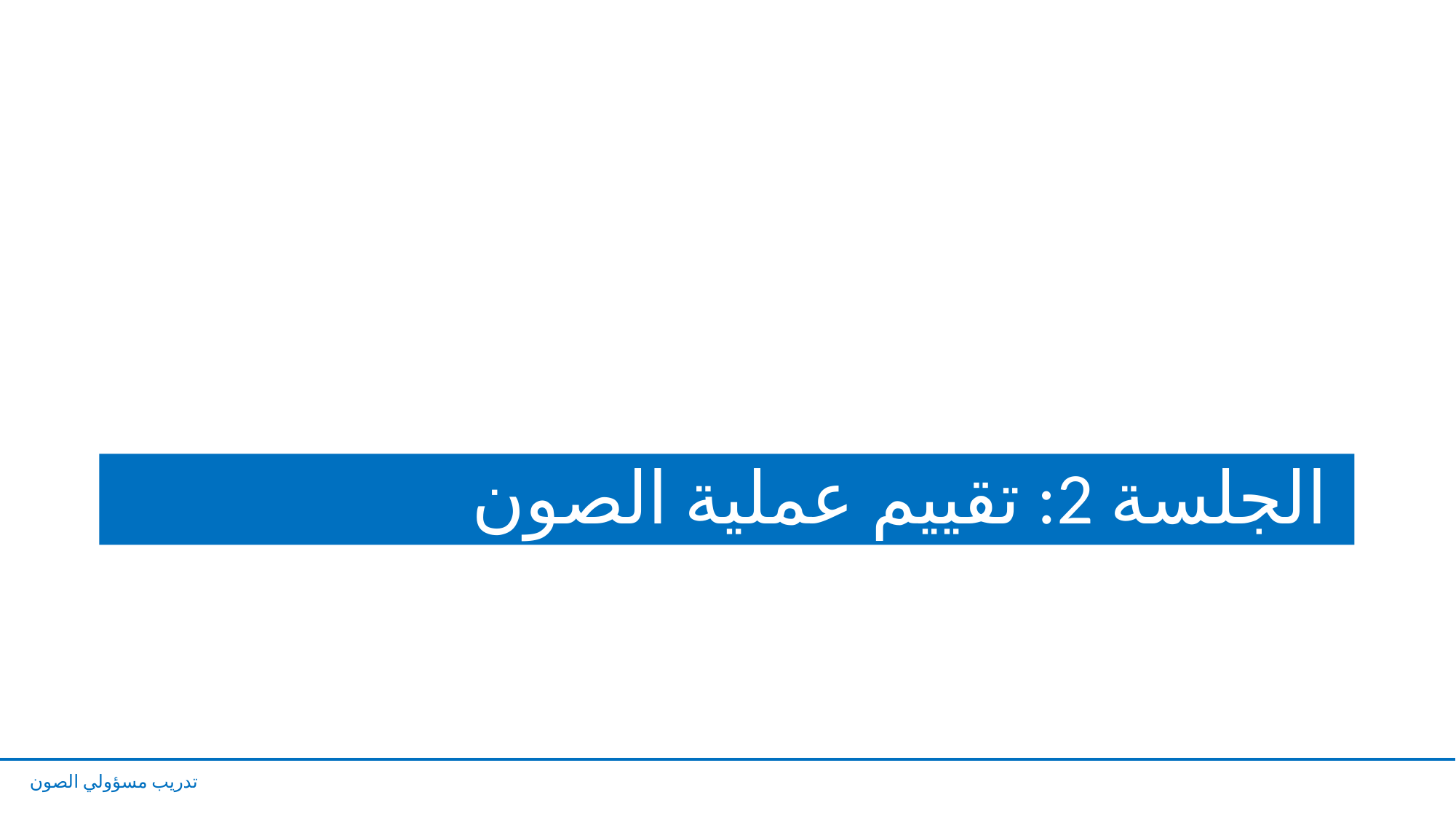

# الجلسة 2: تقييم عملية الصون

تدريب مسؤولي الصون